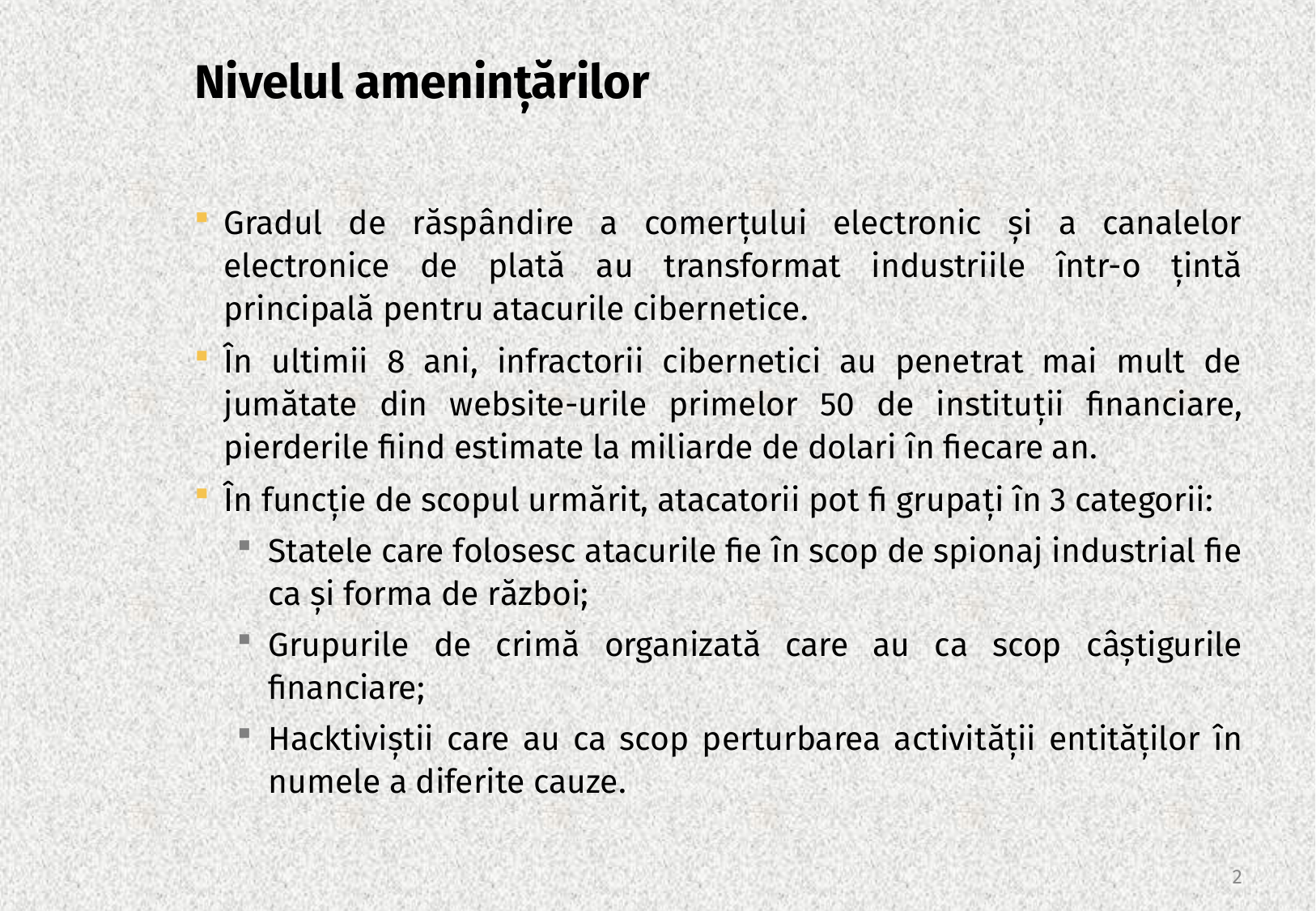

# Nivelul amenințărilor
Gradul de răspândire a comerțului electronic și a canalelor electronice de plată au transformat industriile într-o țintă principală pentru atacurile cibernetice.
În ultimii 8 ani, infractorii cibernetici au penetrat mai mult de jumătate din website-urile primelor 50 de instituții financiare, pierderile fiind estimate la miliarde de dolari în fiecare an.
În funcție de scopul urmărit, atacatorii pot fi grupați în 3 categorii:
Statele care folosesc atacurile fie în scop de spionaj industrial fie ca și forma de război;
Grupurile de crimă organizată care au ca scop câștigurile financiare;
Hacktiviștii care au ca scop perturbarea activității entităților în numele a diferite cauze.

2